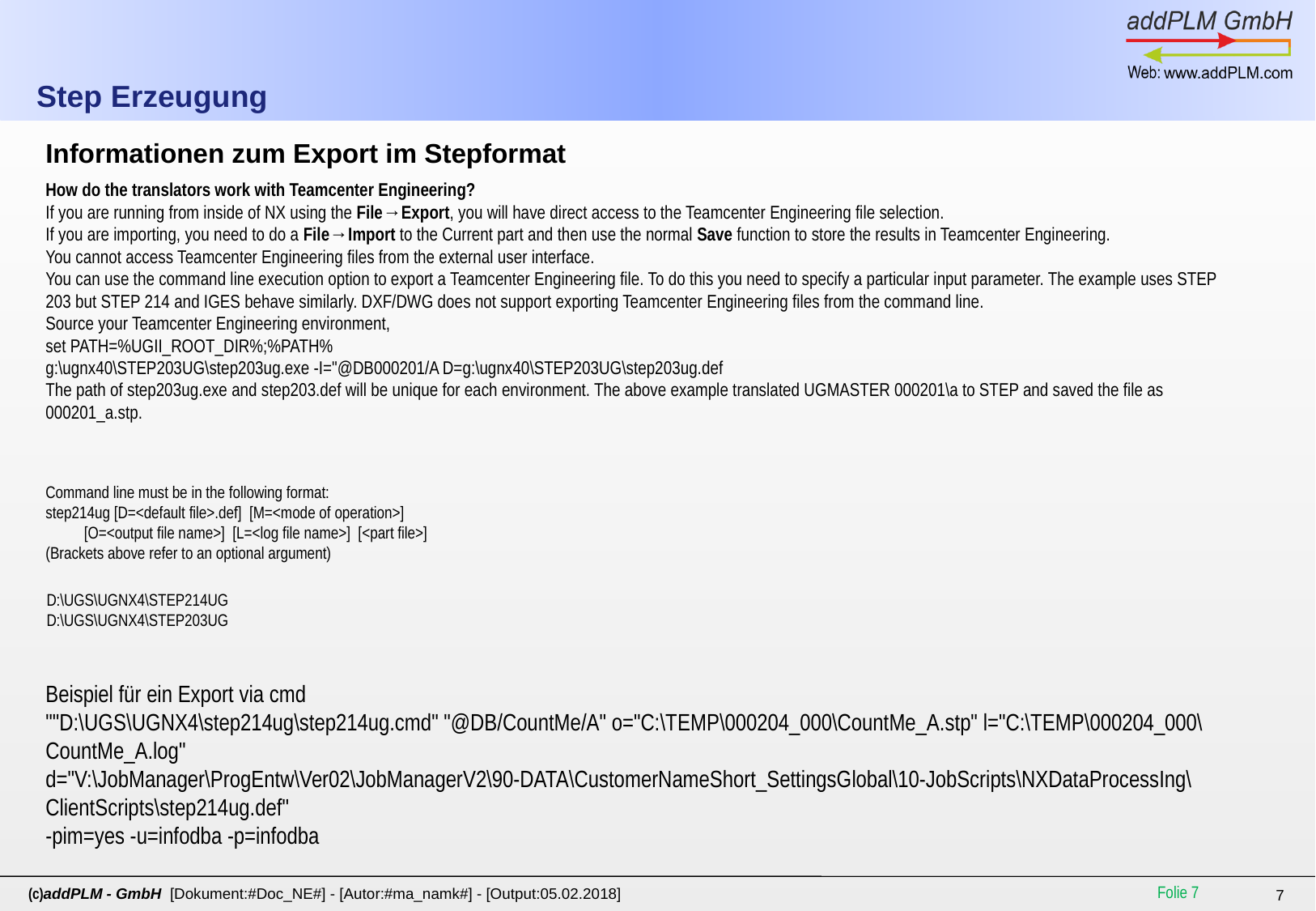

# Step Erzeugung
Informationen zum Export im Stepformat
How do the translators work with Teamcenter Engineering?
If you are running from inside of NX using the File→Export, you will have direct access to the Teamcenter Engineering file selection.
If you are importing, you need to do a File→Import to the Current part and then use the normal Save function to store the results in Teamcenter Engineering.
You cannot access Teamcenter Engineering files from the external user interface.
You can use the command line execution option to export a Teamcenter Engineering file. To do this you need to specify a particular input parameter. The example uses STEP 203 but STEP 214 and IGES behave similarly. DXF/DWG does not support exporting Teamcenter Engineering files from the command line.
Source your Teamcenter Engineering environment,
set PATH=%UGII_ROOT_DIR%;%PATH%
g:\ugnx40\STEP203UG\step203ug.exe -I="@DB000201/A D=g:\ugnx40\STEP203UG\step203ug.def
The path of step203ug.exe and step203.def will be unique for each environment. The above example translated UGMASTER 000201\a to STEP and saved the file as 000201_a.stp.
Command line must be in the following format:
step214ug [D=<default file>.def]  [M=<mode of operation>]
          [O=<output file name>]  [L=<log file name>]  [<part file>]
(Brackets above refer to an optional argument)
D:\UGS\UGNX4\STEP214UG
D:\UGS\UGNX4\STEP203UG
Beispiel für ein Export via cmd
""D:\UGS\UGNX4\step214ug\step214ug.cmd" "@DB/CountMe/A" o="C:\TEMP\000204_000\CountMe_A.stp" l="C:\TEMP\000204_000\CountMe_A.log"
d="V:\JobManager\ProgEntw\Ver02\JobManagerV2\90-DATA\CustomerNameShort_SettingsGlobal\10-JobScripts\NXDataProcessIng\ClientScripts\step214ug.def"
-pim=yes -u=infodba -p=infodba
Folie 7